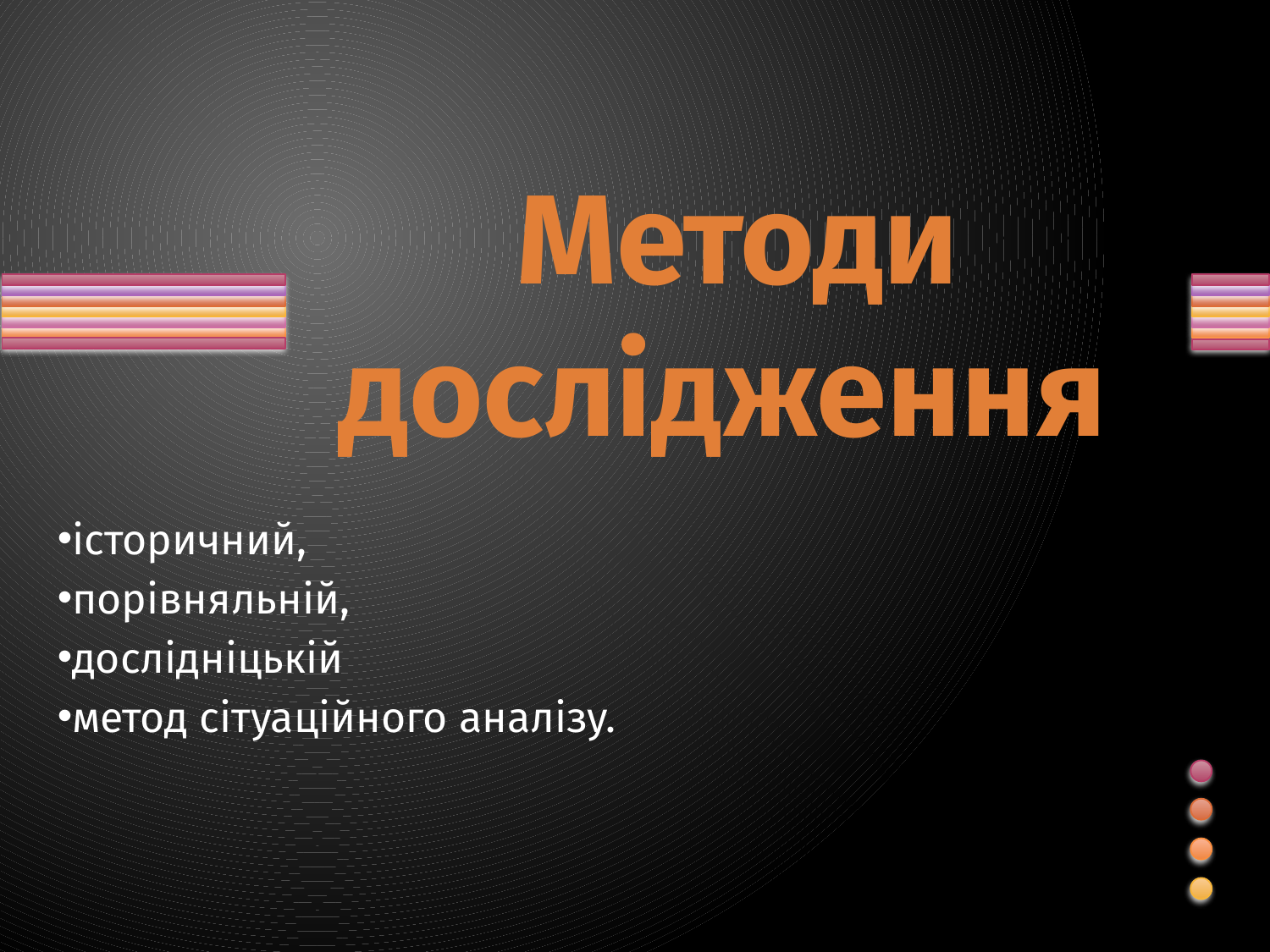

# Методи дослідження
історичний,
порівняльній,
дослідніцькій
метод сітуаційного аналізу.